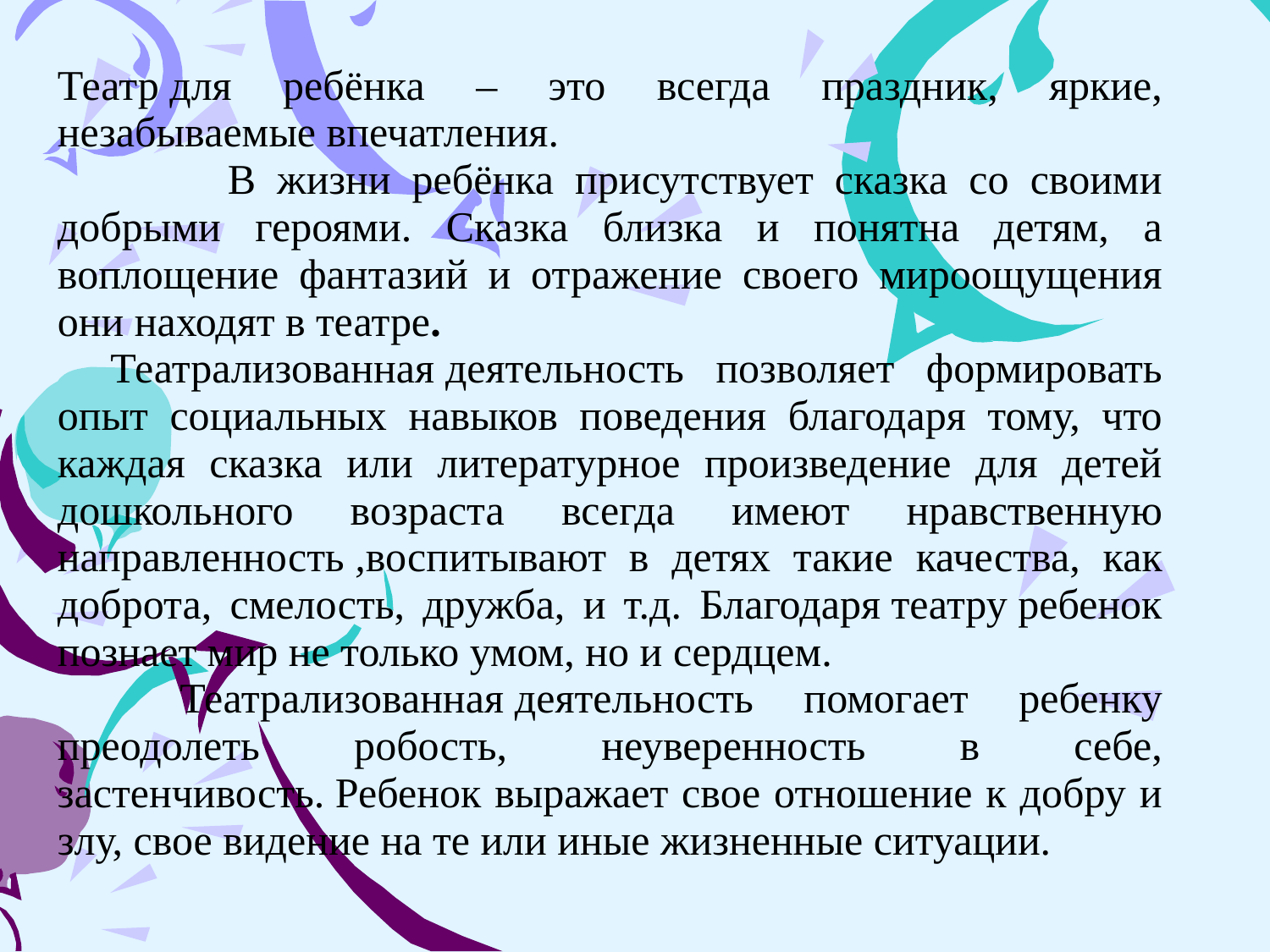

Театр для ребёнка – это всегда праздник, яркие, незабываемые впечатления.
        В жизни ребёнка присутствует сказка со своими добрыми героями. Сказка близка и понятна детям, а воплощение фантазий и отражение своего мироощущения они находят в театре.
   Театрализованная деятельность позволяет формировать опыт социальных навыков поведения благодаря тому, что каждая сказка или литературное произведение для детей дошкольного возраста всегда имеют нравственную направленность ,воспитывают в детях такие качества, как доброта, смелость, дружба, и т.д. Благодаря театру ребенок познает мир не только умом, но и сердцем.
    Театрализованная деятельность помогает ребенку преодолеть робость, неуверенность в себе, застенчивость. Ребенок выражает свое отношение к добру и злу, свое видение на те или иные жизненные ситуации.